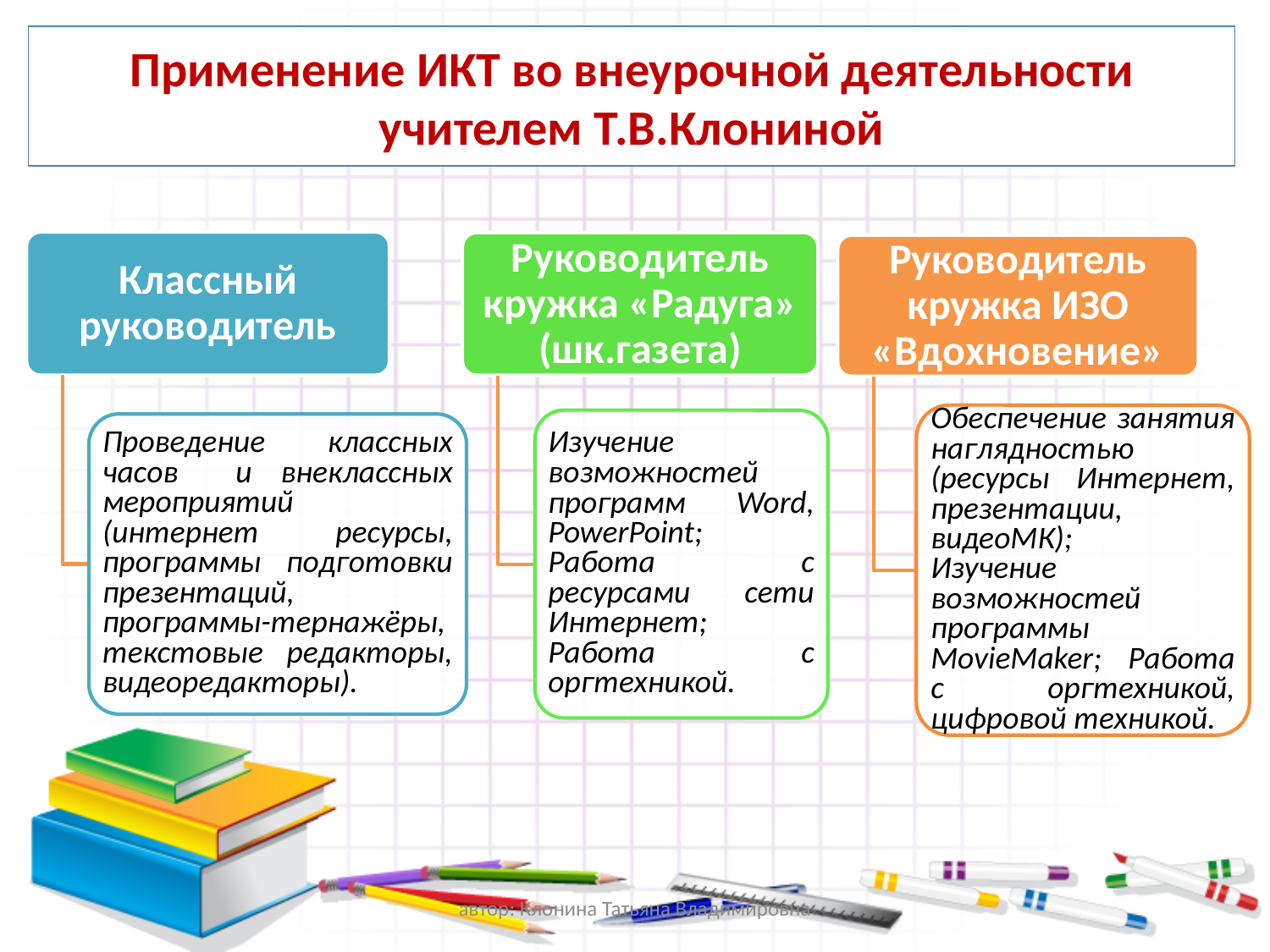

# Применение ИКТ во внеурочной деятельности учителем Т.В.Клониной
Классный руководитель
Проведение  классных часов  и внеклассных мероприятий (интернет ресурсы, программы подготовки презентаций,  программы-тернажёры, текстовые редакторы, видеоредакторы).
Руководитель кружка «Радуга» (шк.газета)
Изучение возможностей программ Word, PowerPoint;
Работа с ресурсами сети Интернет; Работа с оргтехникой.
Руководитель кружка ИЗО «Вдохновение»
Обеспечение занятия наглядностью
(ресурсы Интернет, презентации, видеоМК);
Изучение возможностей программы MovieMaker; Работа с оргтехникой, цифровой техникой.
автор: Клонина Татьяна Владимировна